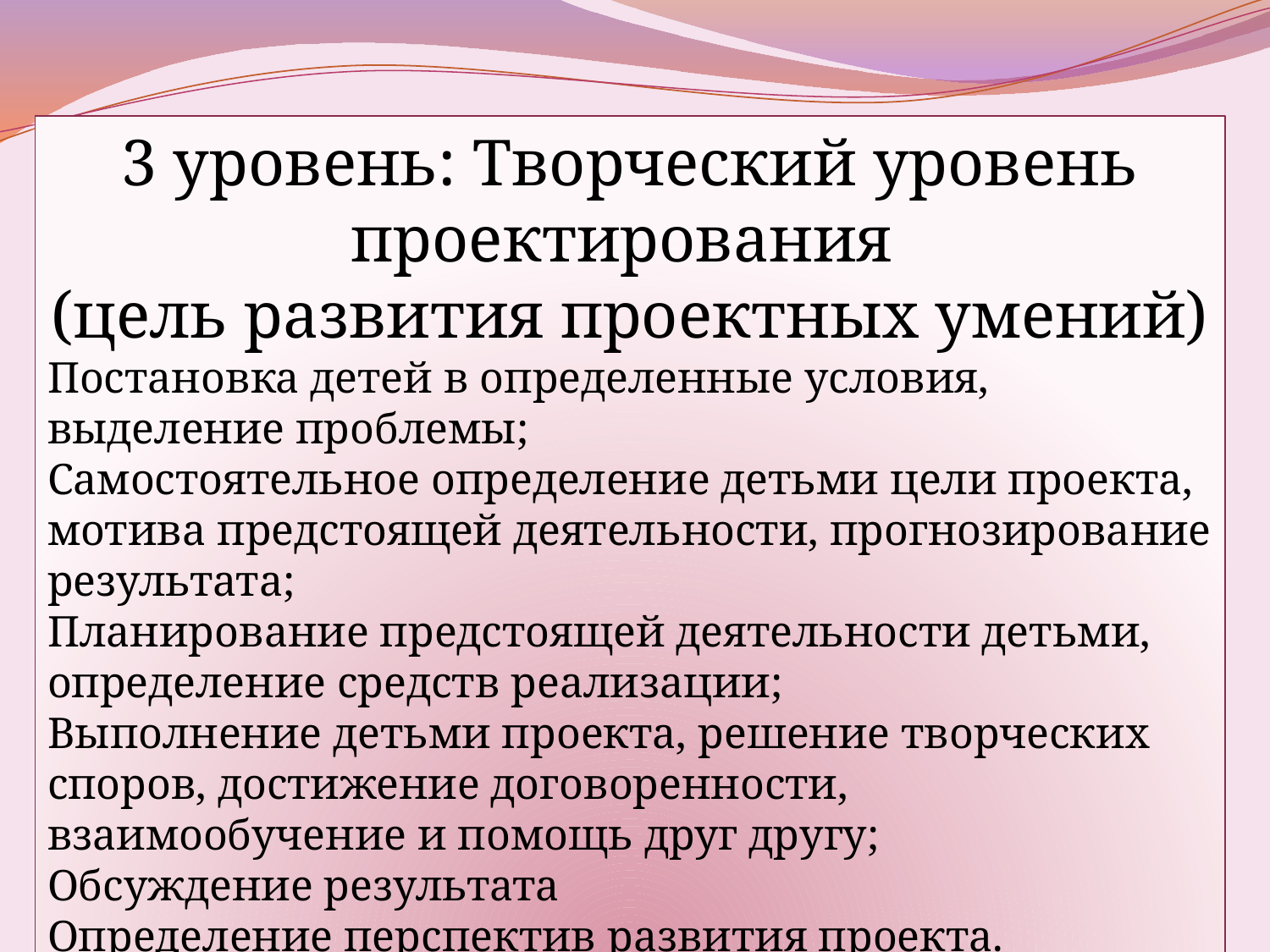

3 уровень: Творческий уровень проектирования
(цель развития проектных умений)
Постановка детей в определенные условия, выделение проблемы;
Самостоятельное определение детьми цели проекта, мотива предстоящей деятельности, прогнозирование результата;
Планирование предстоящей деятельности детьми, определение средств реализации;
Выполнение детьми проекта, решение творческих споров, достижение договоренности, взаимообучение и помощь друг другу;
Обсуждение результата
Определение перспектив развития проекта.